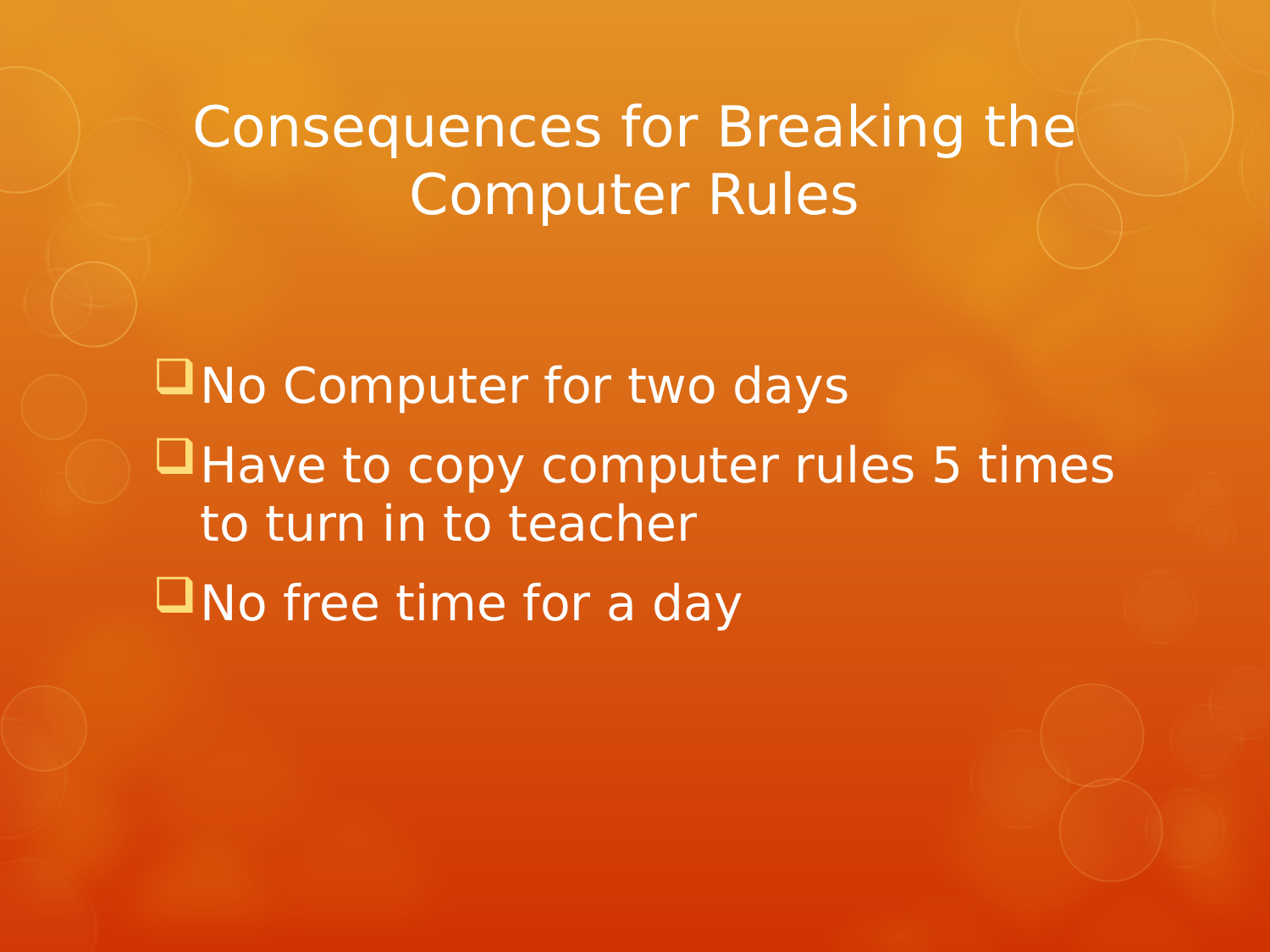

# Consequences for Breaking the Computer Rules
No Computer for two days
Have to copy computer rules 5 times to turn in to teacher
No free time for a day